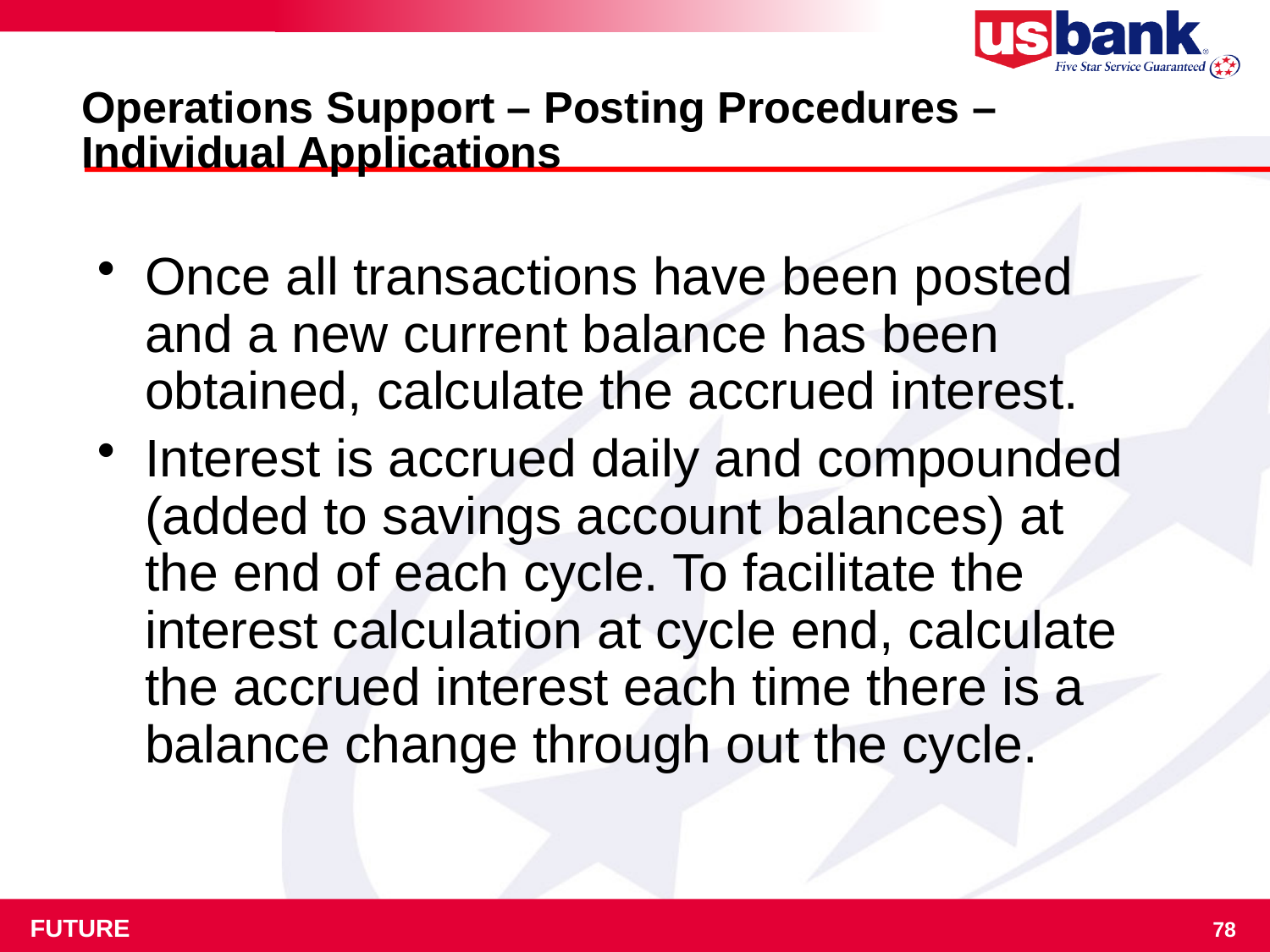

# Operations Support – Posting Procedures – Individual Applications
Once all transactions have been posted and a new current balance has been obtained, calculate the accrued interest.
Interest is accrued daily and compounded (added to savings account balances) at the end of each cycle. To facilitate the interest calculation at cycle end, calculate the accrued interest each time there is a balance change through out the cycle.